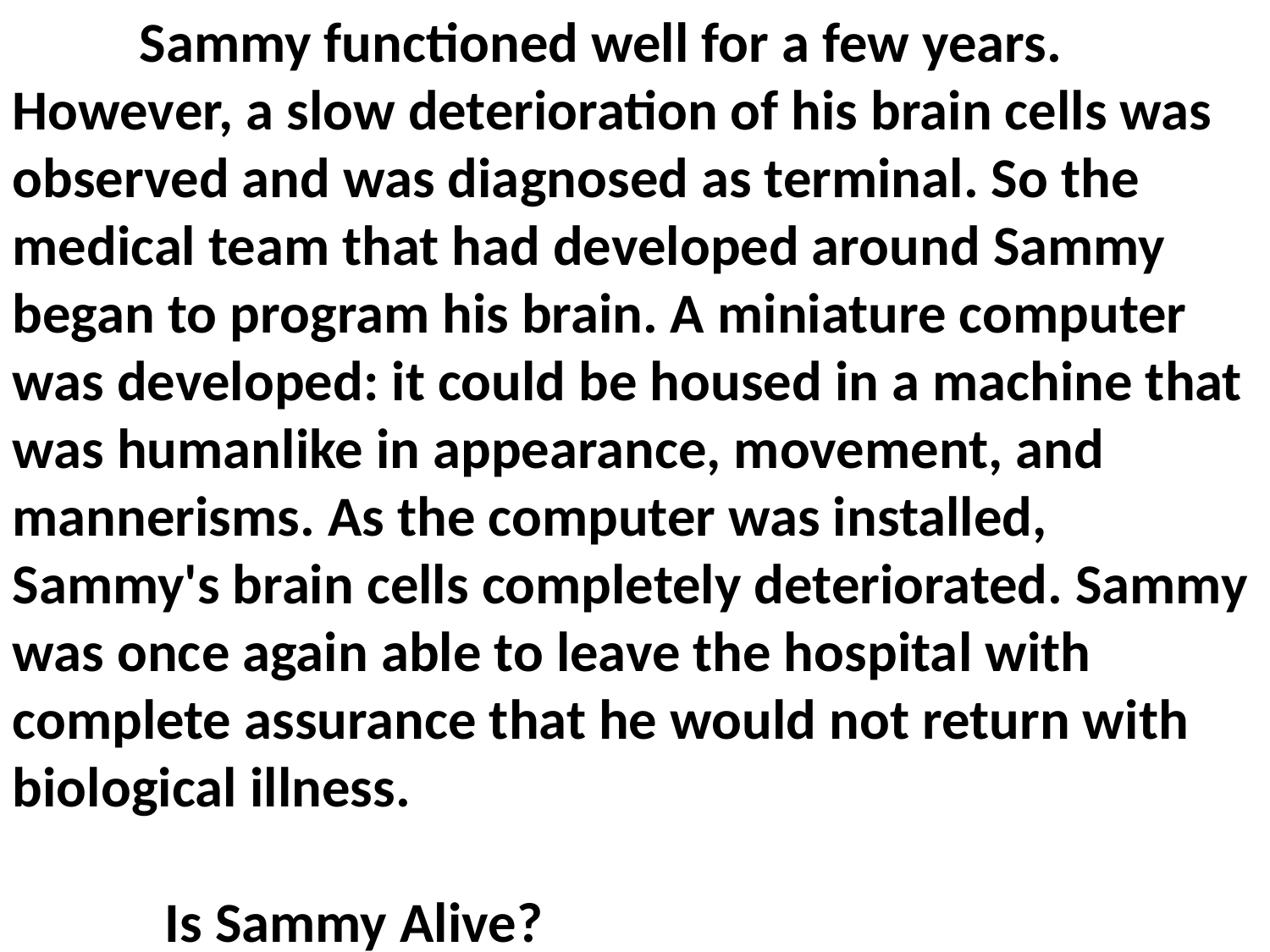

Sammy functioned well for a few years. However, a slow deterioration of his brain cells was observed and was diagnosed as terminal. So the medical team that had developed around Sammy began to program his brain. A miniature computer was developed: it could be housed in a machine that was humanlike in appearance, movement, and mannerisms. As the computer was installed, Sammy's brain cells completely deteriorated. Sammy was once again able to leave the hospital with complete assurance that he would not return with biological illness.

            Is Sammy Alive?